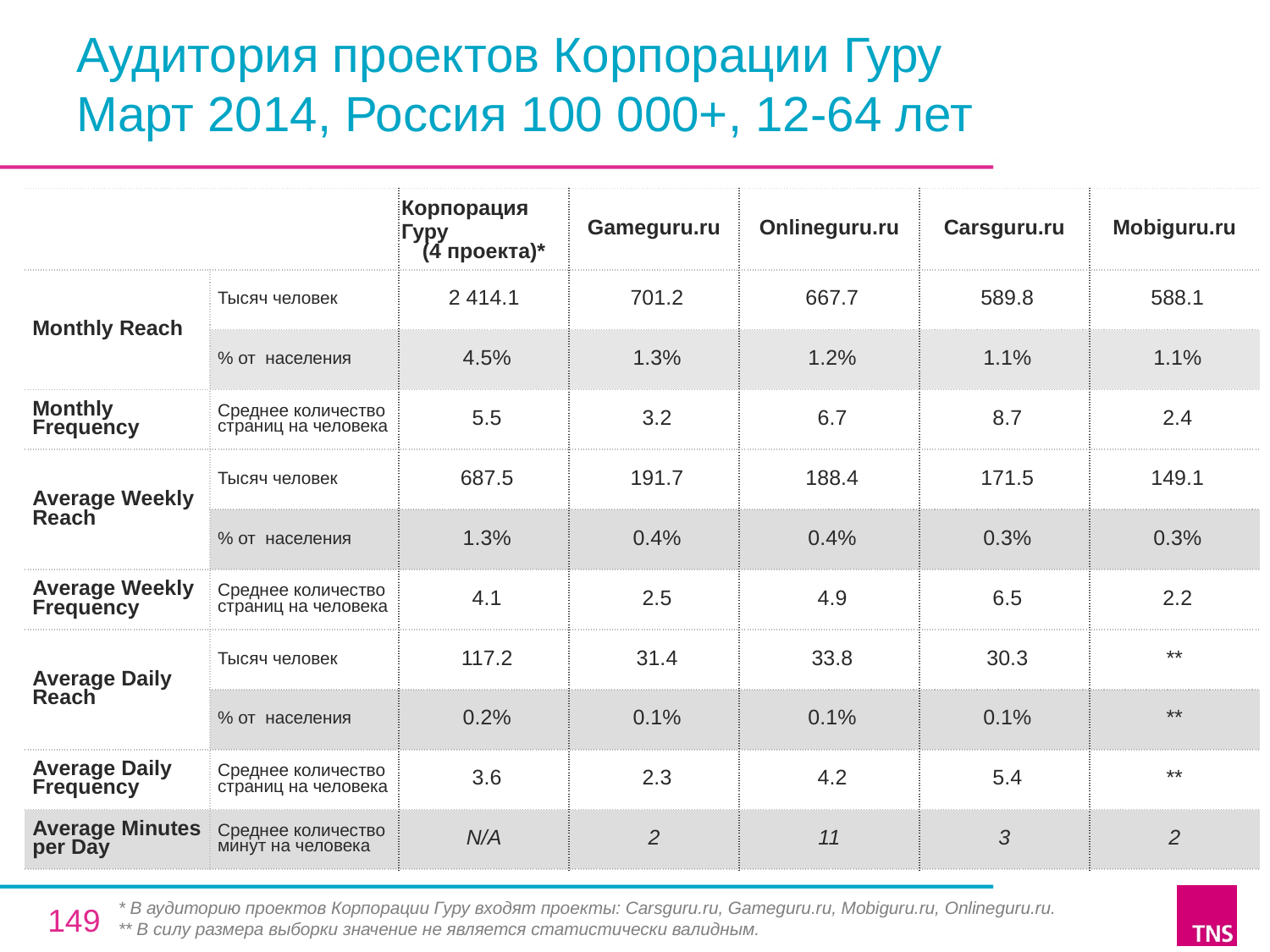

# Аудитория проектов Корпорации Гуру Март 2014, Россия 100 000+, 12-64 лет
|  |  | Корпорация Гуру (4 проекта)\* | Gameguru.ru | Onlineguru.ru | Carsguru.ru | Mobiguru.ru |
| --- | --- | --- | --- | --- | --- | --- |
| Monthly Reach | Тысяч человек | 2 414.1 | 701.2 | 667.7 | 589.8 | 588.1 |
|  | % от населения | 4.5% | 1.3% | 1.2% | 1.1% | 1.1% |
| Monthly Frequency | Среднее количество страниц на человека | 5.5 | 3.2 | 6.7 | 8.7 | 2.4 |
| Average Weekly Reach | Тысяч человек | 687.5 | 191.7 | 188.4 | 171.5 | 149.1 |
|  | % от населения | 1.3% | 0.4% | 0.4% | 0.3% | 0.3% |
| Average Weekly Frequency | Среднее количество страниц на человека | 4.1 | 2.5 | 4.9 | 6.5 | 2.2 |
| Average Daily Reach | Тысяч человек | 117.2 | 31.4 | 33.8 | 30.3 | \*\* |
|  | % от населения | 0.2% | 0.1% | 0.1% | 0.1% | \*\* |
| Average Daily Frequency | Среднее количество страниц на человека | 3.6 | 2.3 | 4.2 | 5.4 | \*\* |
| Average Minutes per Day | Среднее количество минут на человека | N/A | 2 | 11 | 3 | 2 |
* В аудиторию проектов Корпорации Гуру входят проекты: Carsguru.ru, Gameguru.ru, Mobiguru.ru, Onlineguru.ru.
** В силу размера выборки значение не является статистически валидным.
149